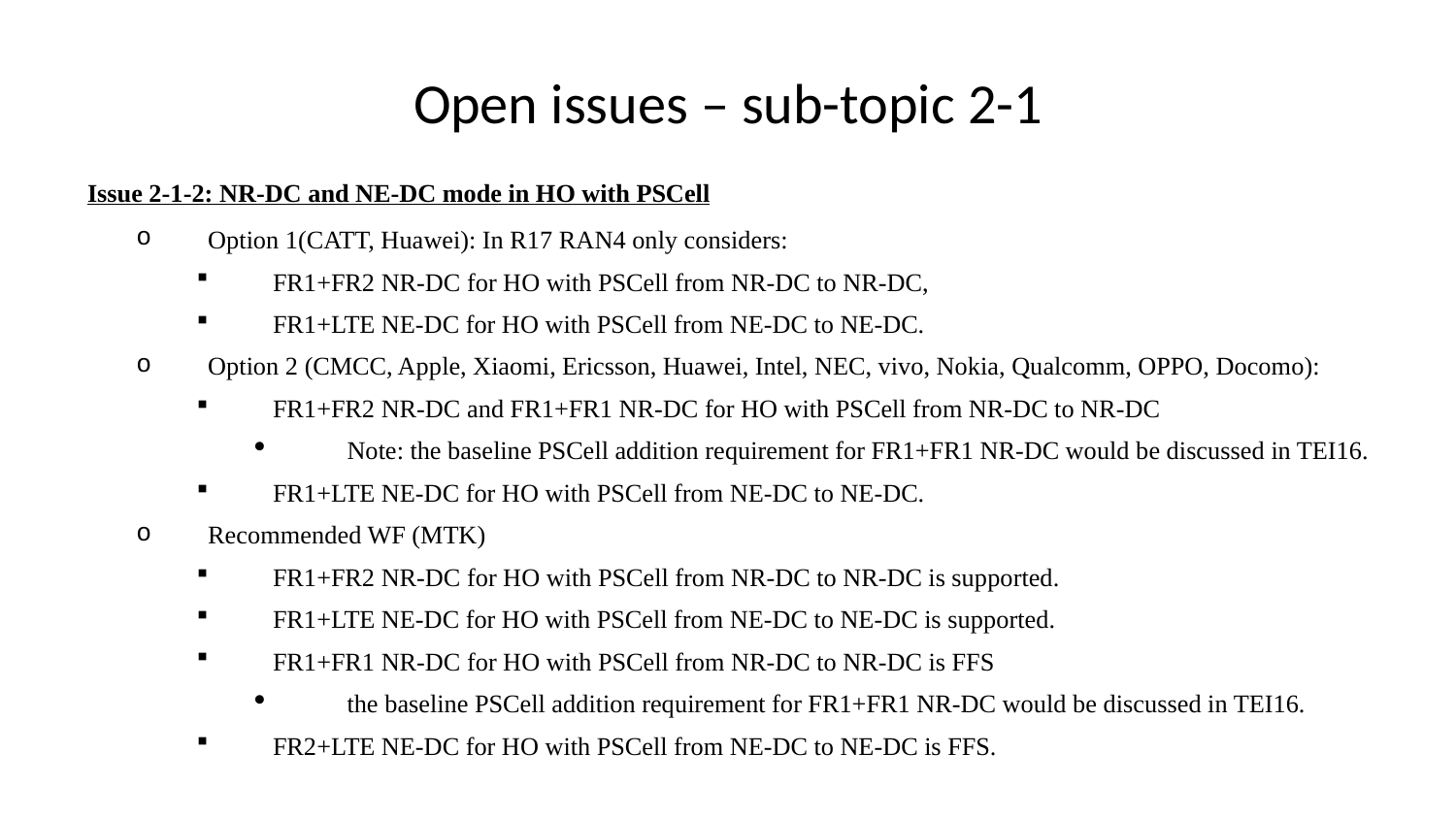

# Open issues – sub-topic 2-1
Issue 2-1-2: NR-DC and NE-DC mode in HO with PSCell
Option 1(CATT, Huawei): In R17 RAN4 only considers:
FR1+FR2 NR-DC for HO with PSCell from NR-DC to NR-DC,
FR1+LTE NE-DC for HO with PSCell from NE-DC to NE-DC.
Option 2 (CMCC, Apple, Xiaomi, Ericsson, Huawei, Intel, NEC, vivo, Nokia, Qualcomm, OPPO, Docomo):
FR1+FR2 NR-DC and FR1+FR1 NR-DC for HO with PSCell from NR-DC to NR-DC
Note: the baseline PSCell addition requirement for FR1+FR1 NR-DC would be discussed in TEI16.
FR1+LTE NE-DC for HO with PSCell from NE-DC to NE-DC.
Recommended WF (MTK)
FR1+FR2 NR-DC for HO with PSCell from NR-DC to NR-DC is supported.
FR1+LTE NE-DC for HO with PSCell from NE-DC to NE-DC is supported.
FR1+FR1 NR-DC for HO with PSCell from NR-DC to NR-DC is FFS
the baseline PSCell addition requirement for FR1+FR1 NR-DC would be discussed in TEI16.
FR2+LTE NE-DC for HO with PSCell from NE-DC to NE-DC is FFS.